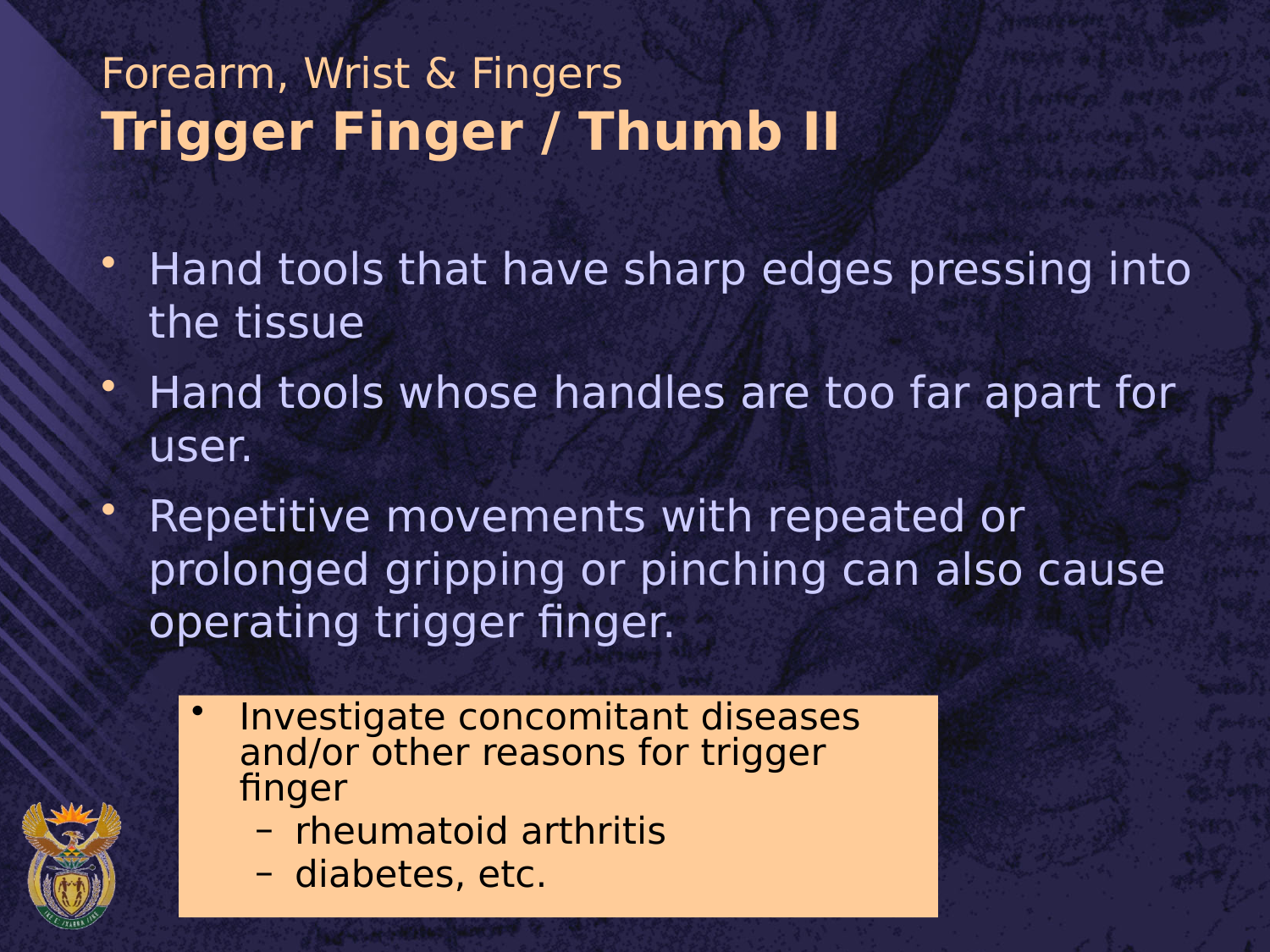

# Forearm, Wrist & Fingers Trigger Finger / Thumb II
Hand tools that have sharp edges pressing into the tissue
Hand tools whose handles are too far apart for user.
Repetitive movements with repeated or prolonged gripping or pinching can also cause operating trigger finger.
Investigate concomitant diseases
and/or other reasons for trigger finger
rheumatoid arthritis
diabetes, etc.